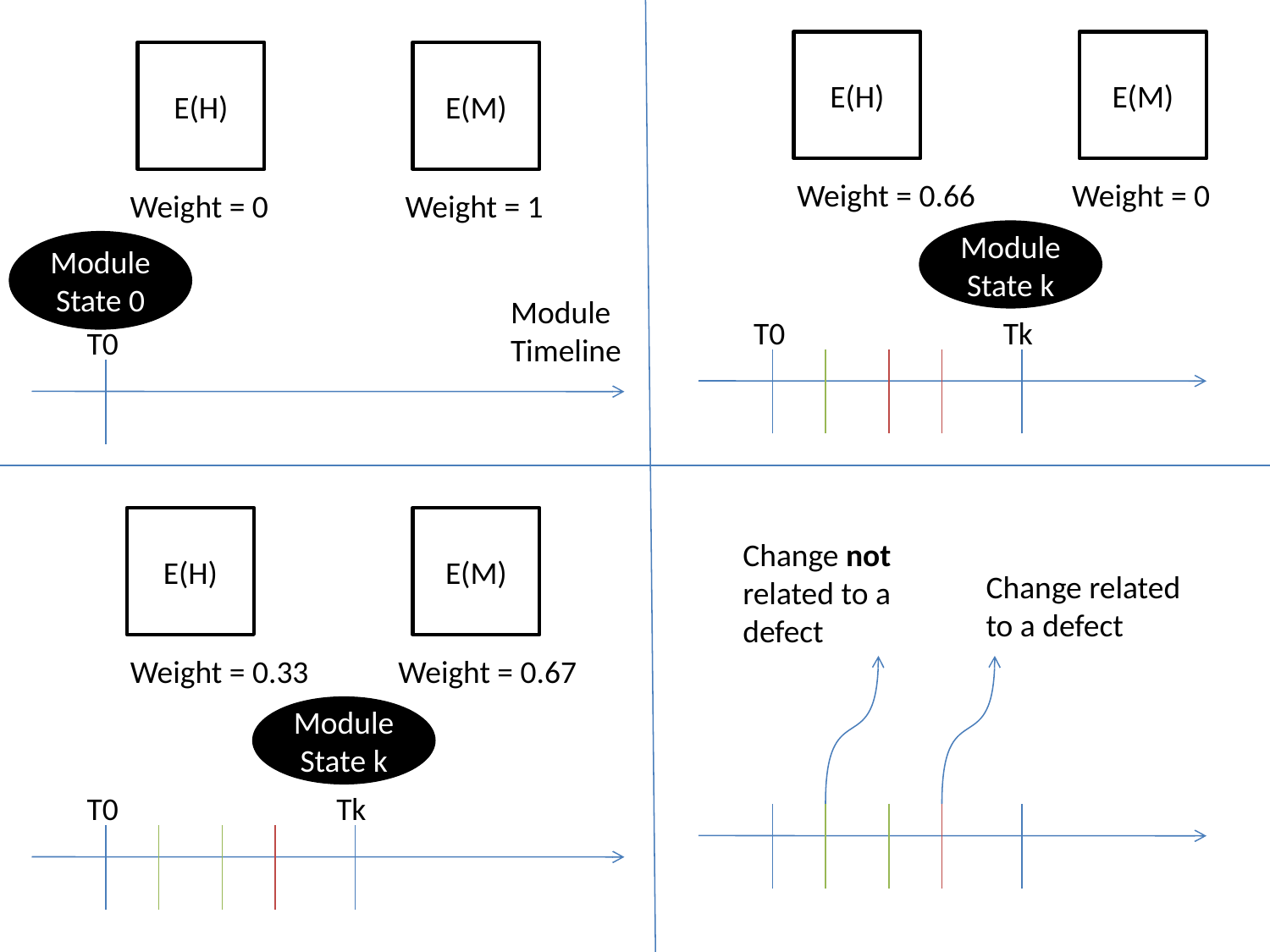

E(H)
E(M)
E(H)
E(M)
Weight = 0.66
Weight = 0
Weight = 0
Weight = 1
Module
State k
Module
State 0
Module
Timeline
T0
Tk
T0
E(H)
E(M)
Change not related to a defect
Change related to a defect
Weight = 0.33
Weight = 0.67
Module
State k
T0
Tk